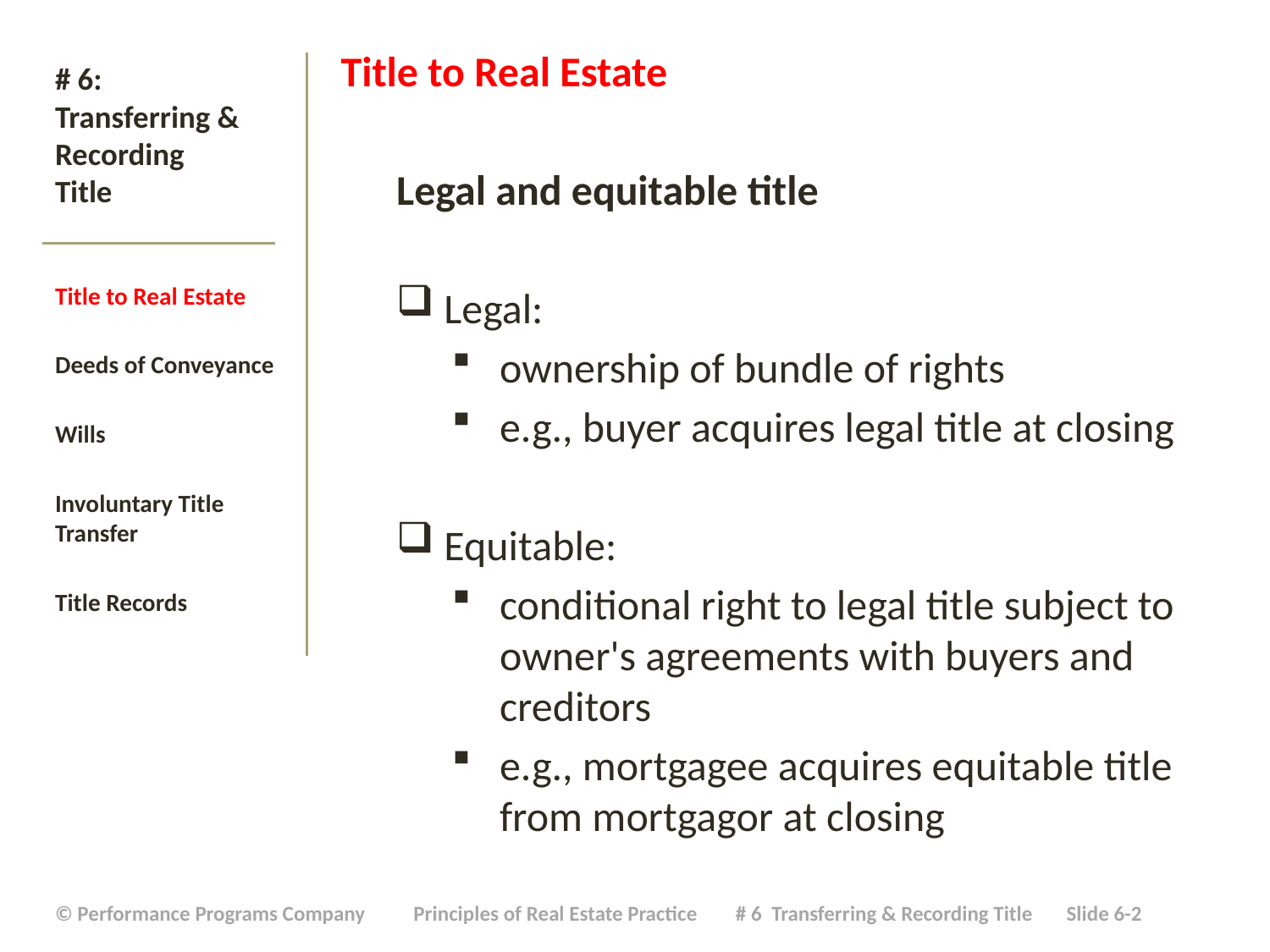

Title to Real Estate

Legal and equitable title

Legal:
ownership of bundle of rights
e.g., buyer acquires legal title at closing

Equitable:
conditional right to legal title subject to owner's agreements with buyers and creditors
e.g., mortgagee acquires equitable title from mortgagor at closing
# # 6: Transferring & Recording Title

Title to Real Estate

Deeds of Conveyance

Wills

Involuntary Title Transfer

Title Records

| © Performance Programs Company Principles of Real Estate Practice # 6 Transferring & Recording Title Slide 6-2 |
| --- |